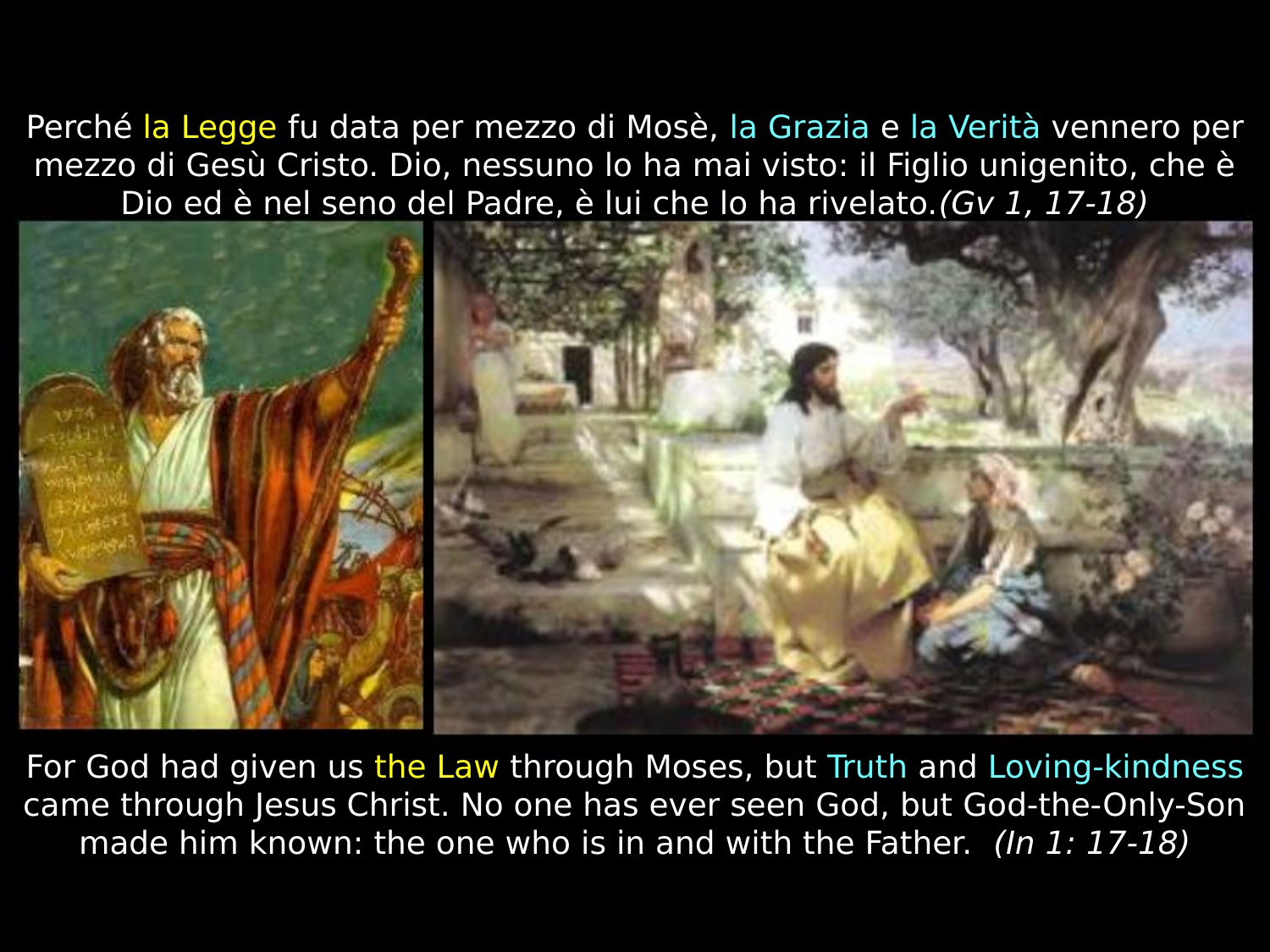

# Perché la Legge fu data per mezzo di Mosè, la Grazia e la Verità vennero per mezzo di Gesù Cristo. Dio, nessuno lo ha mai visto: il Figlio unigenito, che è Dio ed è nel seno del Padre, è lui che lo ha rivelato.(Gv 1, 17-18)
For God had given us the Law through Moses, but Truth and Loving-kindness came through Jesus Christ. No one has ever seen God, but God-the-Only-Son made him known: the one who is in and with the Father.  (In 1: 17-18)